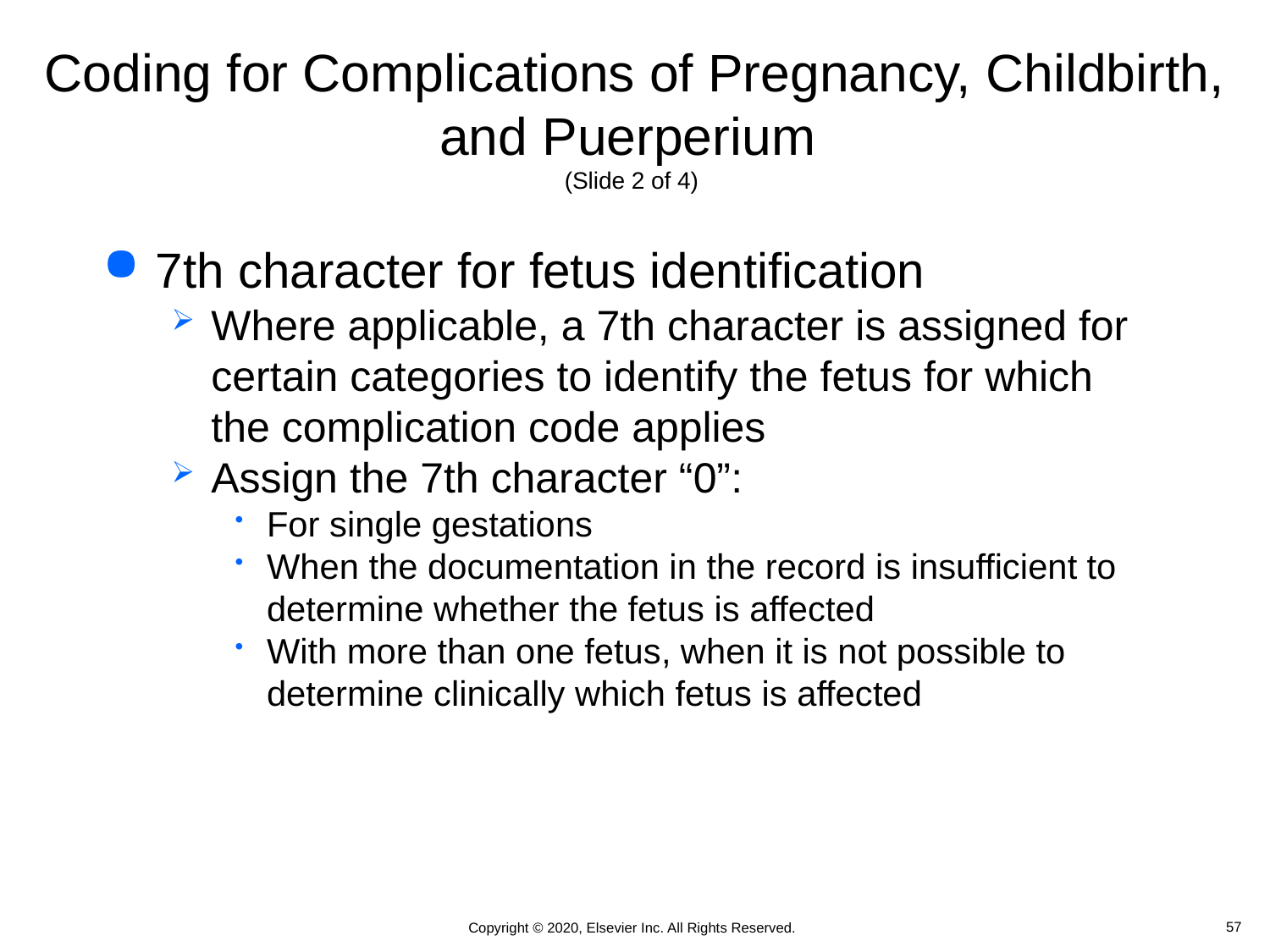

# Coding for Complications of Pregnancy, Childbirth, and Puerperium (Slide 2 of 4)
7th character for fetus identification
Where applicable, a 7th character is assigned for certain categories to identify the fetus for which the complication code applies
Assign the 7th character “0”:
For single gestations
When the documentation in the record is insufficient to determine whether the fetus is affected
With more than one fetus, when it is not possible to determine clinically which fetus is affected

 57